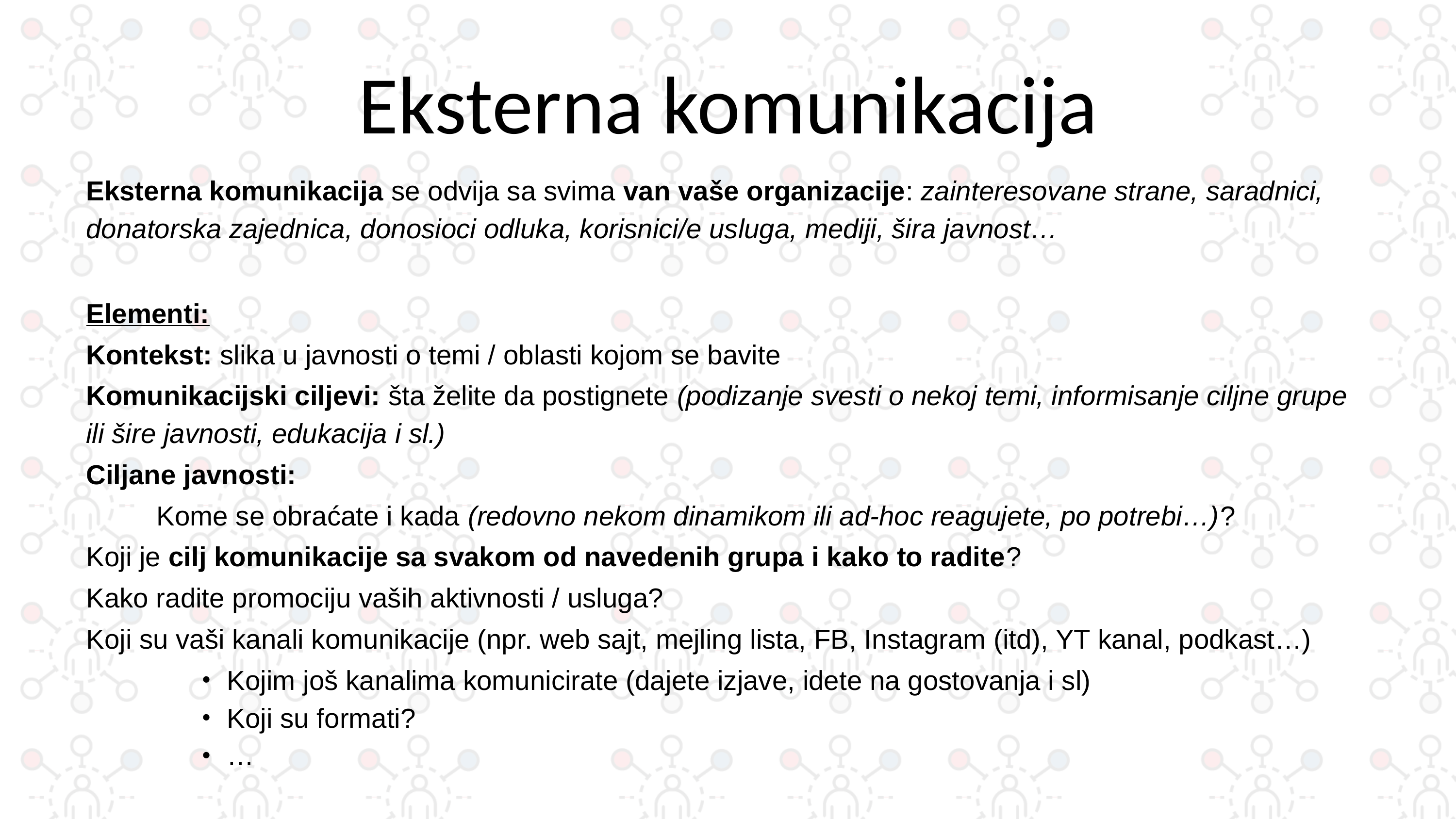

# Eksterna komunikacija
Eksterna komunikacija se odvija sa svima van vaše organizacije: zainteresovane strane, saradnici, donatorska zajednica, donosioci odluka, korisnici/e usluga, mediji, šira javnost…

Elementi:
Kontekst: slika u javnosti o temi / oblasti kojom se bavite
Komunikacijski ciljevi: šta želite da postignete (podizanje svesti o nekoj temi, informisanje ciljne grupe ili šire javnosti, edukacija i sl.)
Ciljane javnosti:
Kome se obraćate i kada (redovno nekom dinamikom ili ad-hoc reagujete, po potrebi…)?
Koji je cilj komunikacije sa svakom od navedenih grupa i kako to radite?
Kako radite promociju vaših aktivnosti / usluga?
Koji su vaši kanali komunikacije (npr. web sajt, mejling lista, FB, Instagram (itd), YT kanal, podkast…)
Kojim još kanalima komunicirate (dajete izjave, idete na gostovanja i sl)
Koji su formati?
…